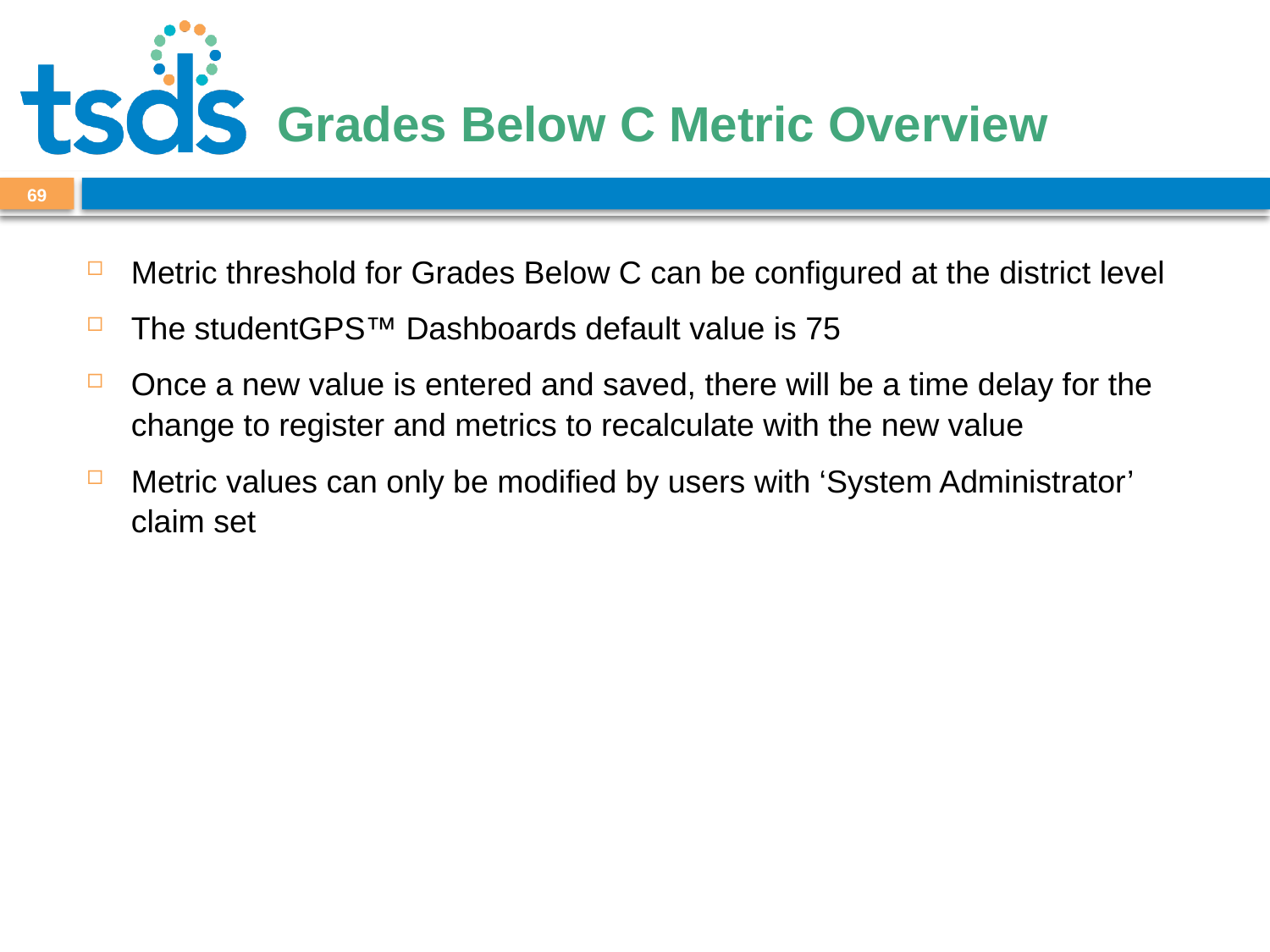

# Grades Below C Metric Overview
69
Metric threshold for Grades Below C can be configured at the district level
The studentGPS™ Dashboards default value is 75
Once a new value is entered and saved, there will be a time delay for the change to register and metrics to recalculate with the new value
Metric values can only be modified by users with ‘System Administrator’ claim set